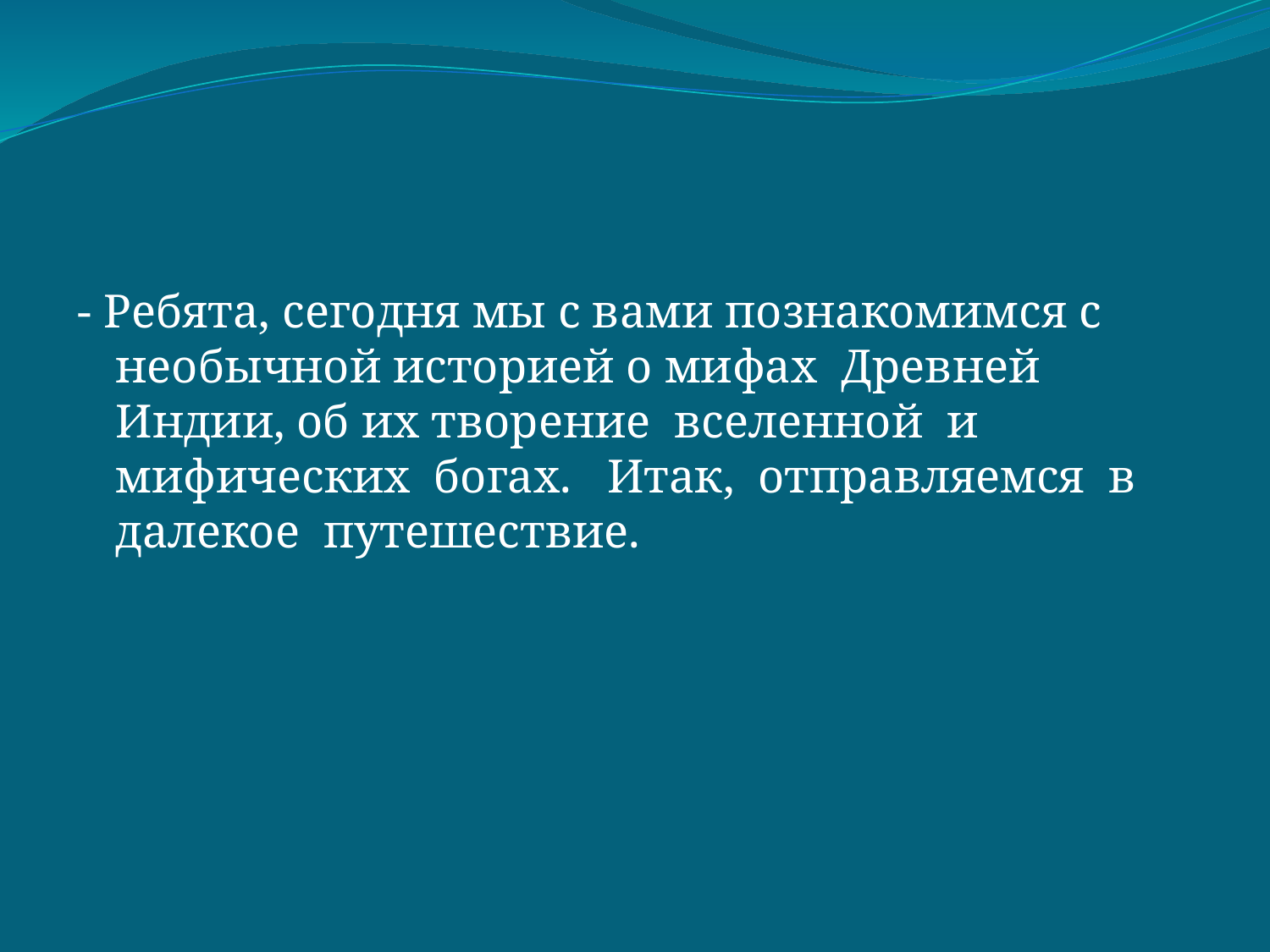

- Ребята, сегодня мы с вами познакомимся с необычной историей о мифах  Древней   Индии, об их творение  вселенной  и  мифических  богах.   Итак,  отправляемся  в  далекое  путешествие.